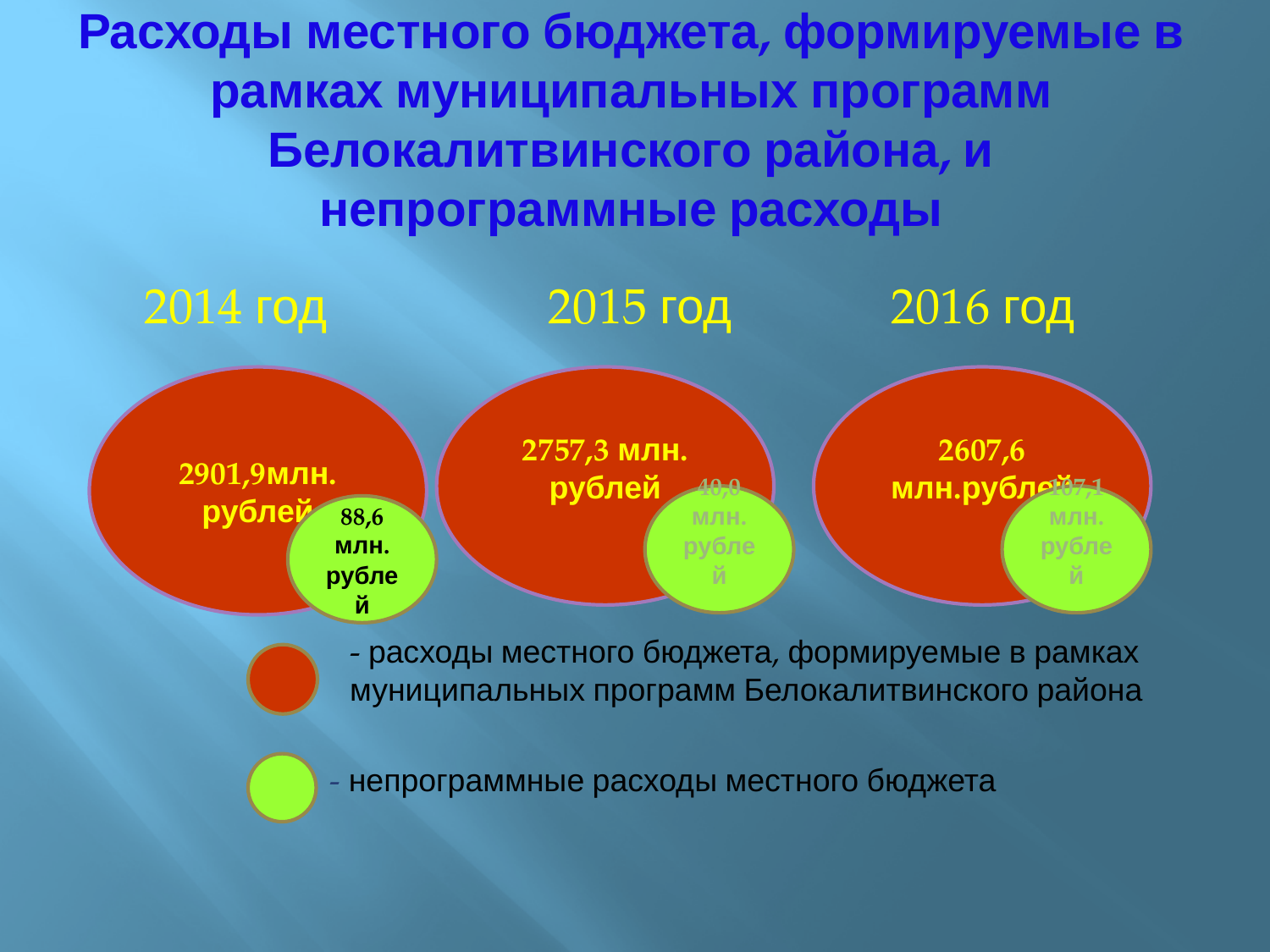

# Расходы местного бюджета, формируемые в рамках муниципальных программ Белокалитвинского района, и непрограммные расходы
    2014 год                  2015 год             2016 год
2901,9млн. рублей
2757,3 млн. рублей

2607,6 млн.рублей

40,0 млн. рублей

107,1 млн. рублей

88,6 млн. рублей
- расходы местного бюджета, формируемые в рамках муниципальных программ Белокалитвинского района

- непрограммные расходы местного бюджета